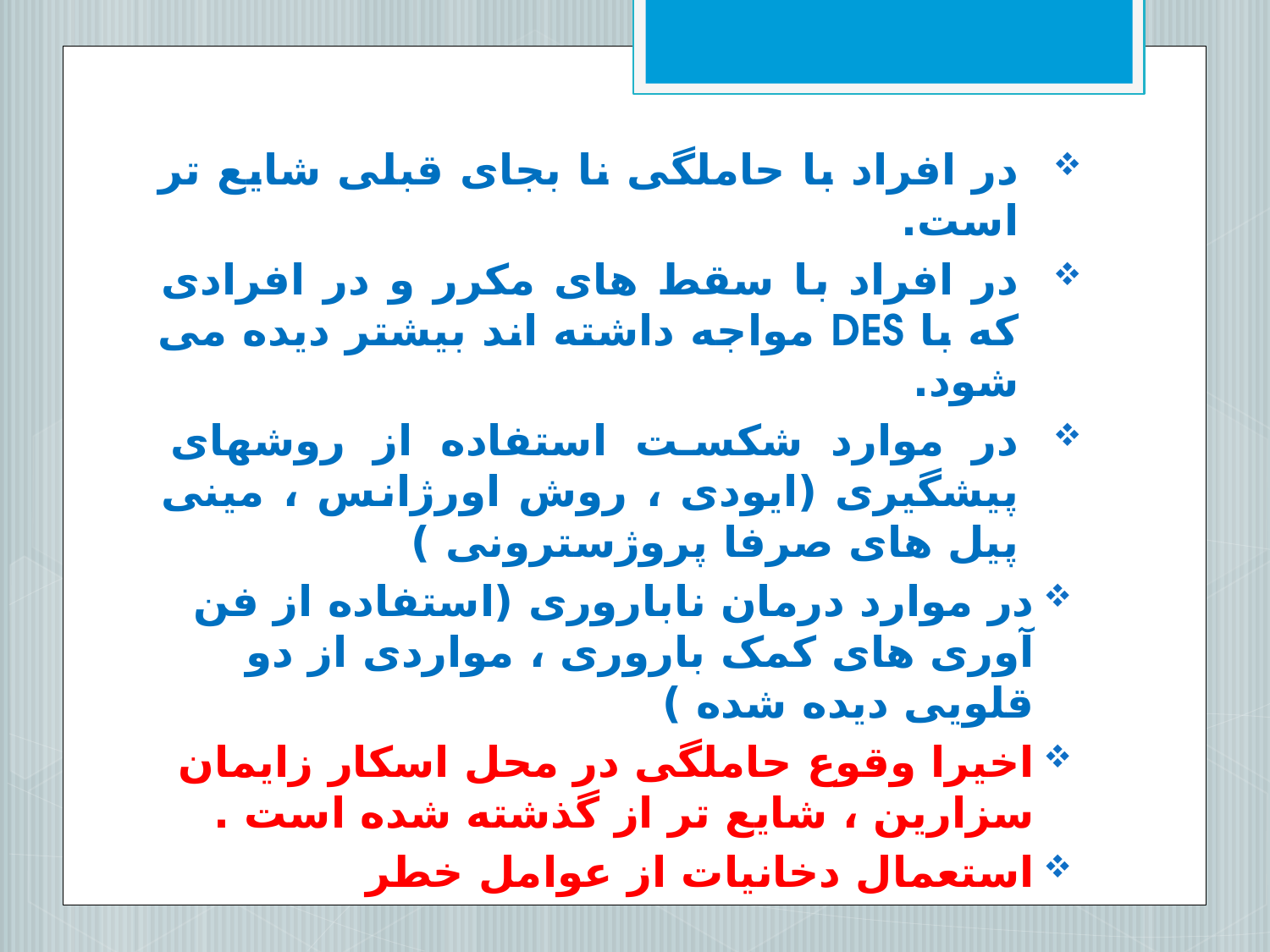

در افراد با حاملگی نا بجای قبلی شایع تر است.
در افراد با سقط های مکرر و در افرادی که با DES مواجه داشته اند بیشتر دیده می شود.
در موارد شکست استفاده از روشهای پیشگیری (ایودی ، روش اورژانس ، مینی پیل های صرفا پروژسترونی )
در موارد درمان ناباروری (استفاده از فن آوری های کمک باروری ، مواردی از دو قلویی دیده شده )
اخیرا وقوع حاملگی در محل اسکار زایمان سزارین ، شایع تر از گذشته شده است .
استعمال دخانیات از عوامل خطر